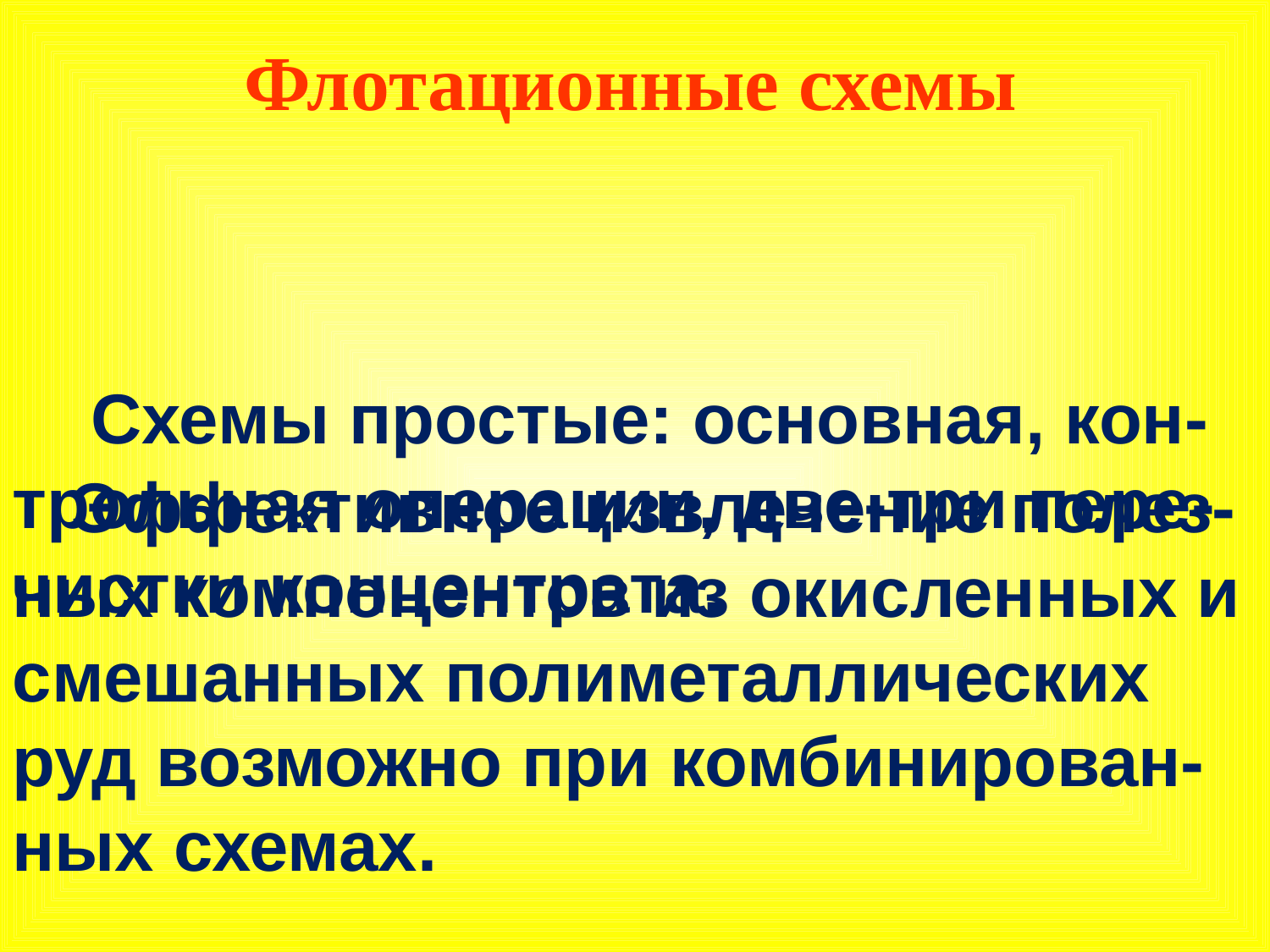

Флотационные схемы
    Схемы простые: основная, кон-трольная операции, две-три пере-чистки концентрата.
   Эффективное извлечение полез-ных компонентов из окисленных и смешанных полиметаллических руд возможно при комбинирован-ных схемах.